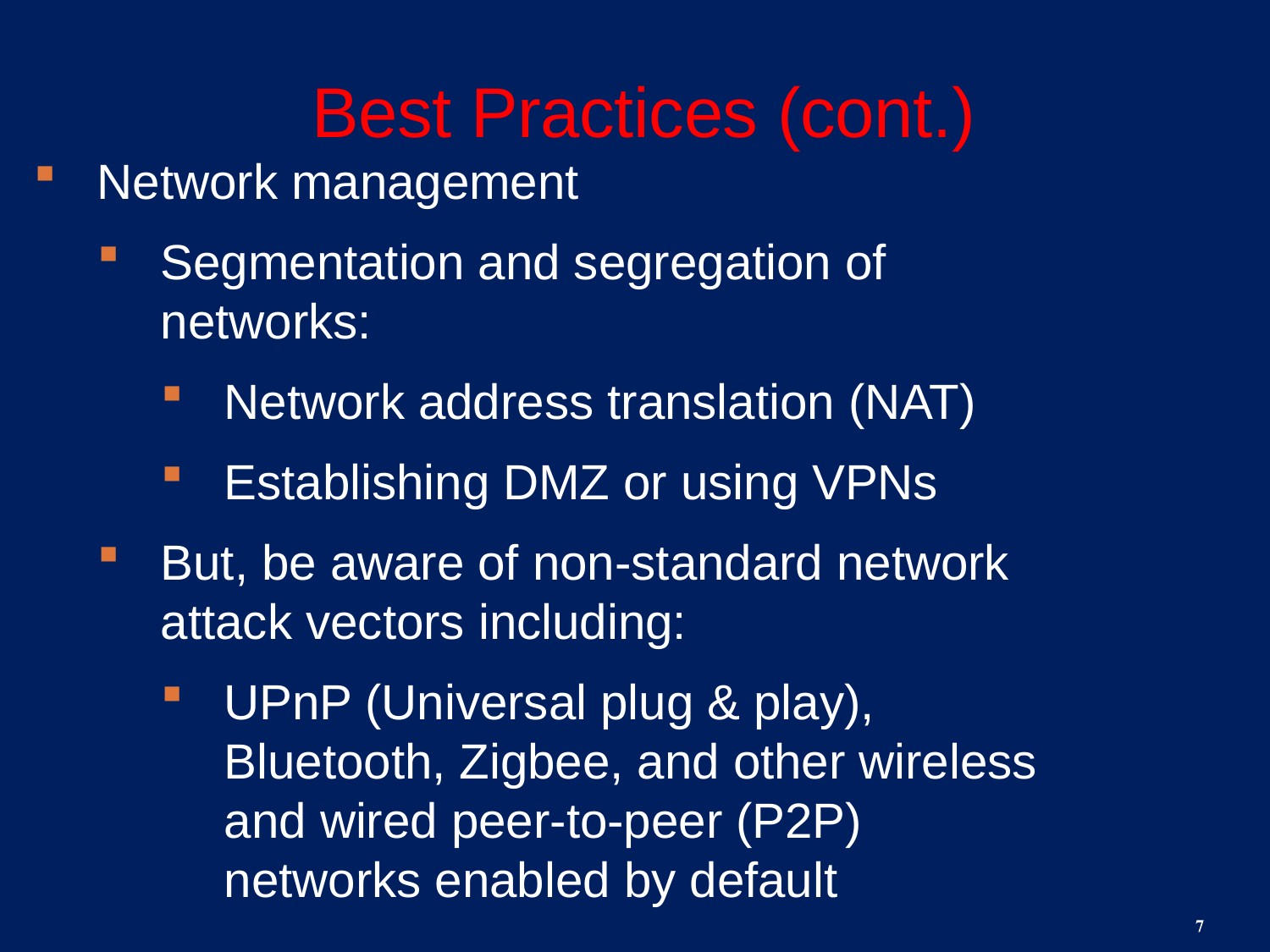

# Best Practices (cont.)
Network management
Segmentation and segregation of networks:
Network address translation (NAT)
Establishing DMZ or using VPNs
But, be aware of non-standard network attack vectors including:
UPnP (Universal plug & play), Bluetooth, Zigbee, and other wireless and wired peer-to-peer (P2P) networks enabled by default